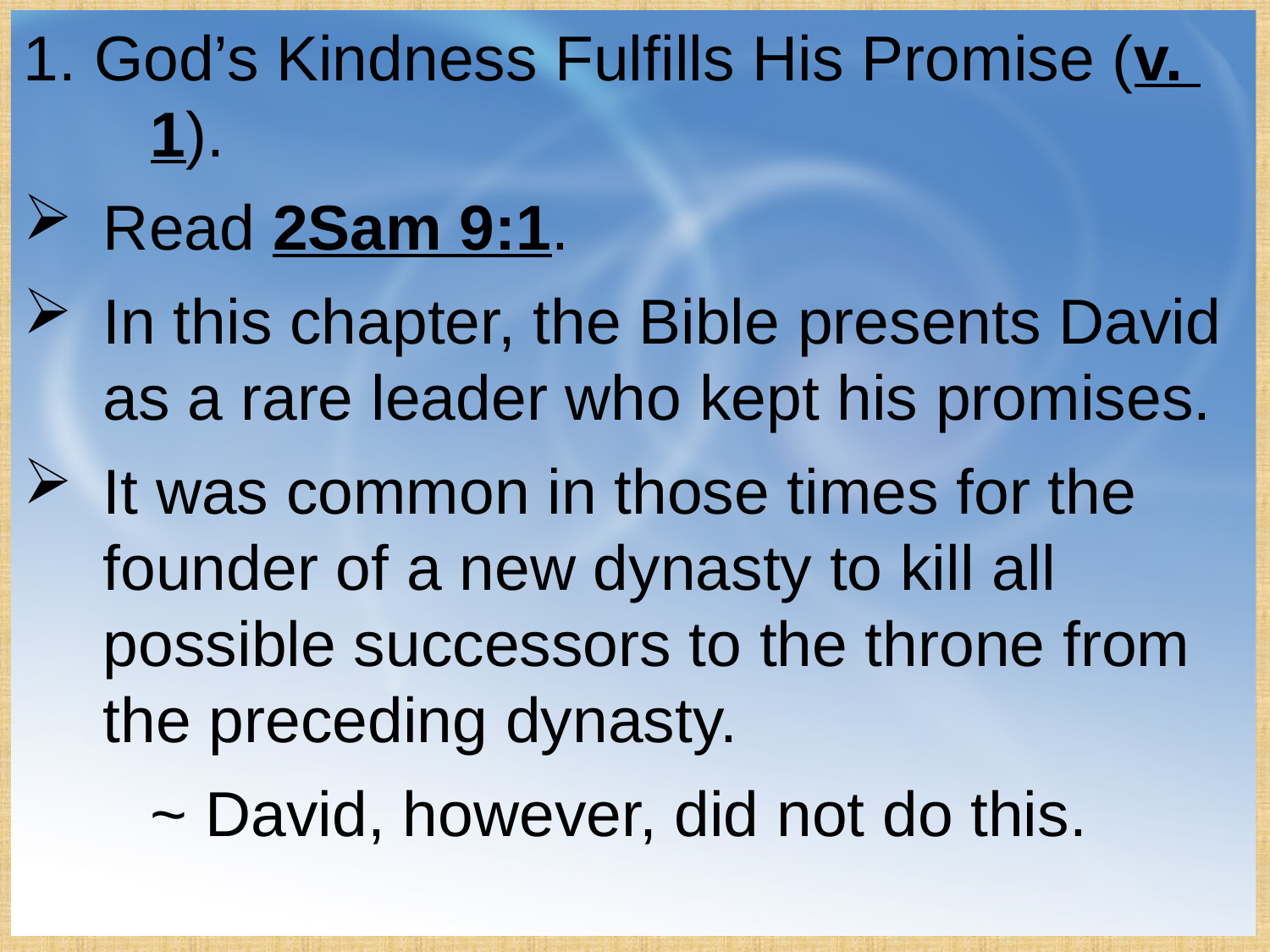

1. God’s Kindness Fulfills His Promise (v. 	1).
Read 2Sam 9:1.
In this chapter, the Bible presents David as a rare leader who kept his promises.
It was common in those times for the founder of a new dynasty to kill all possible successors to the throne from the preceding dynasty.
	~ David, however, did not do this.